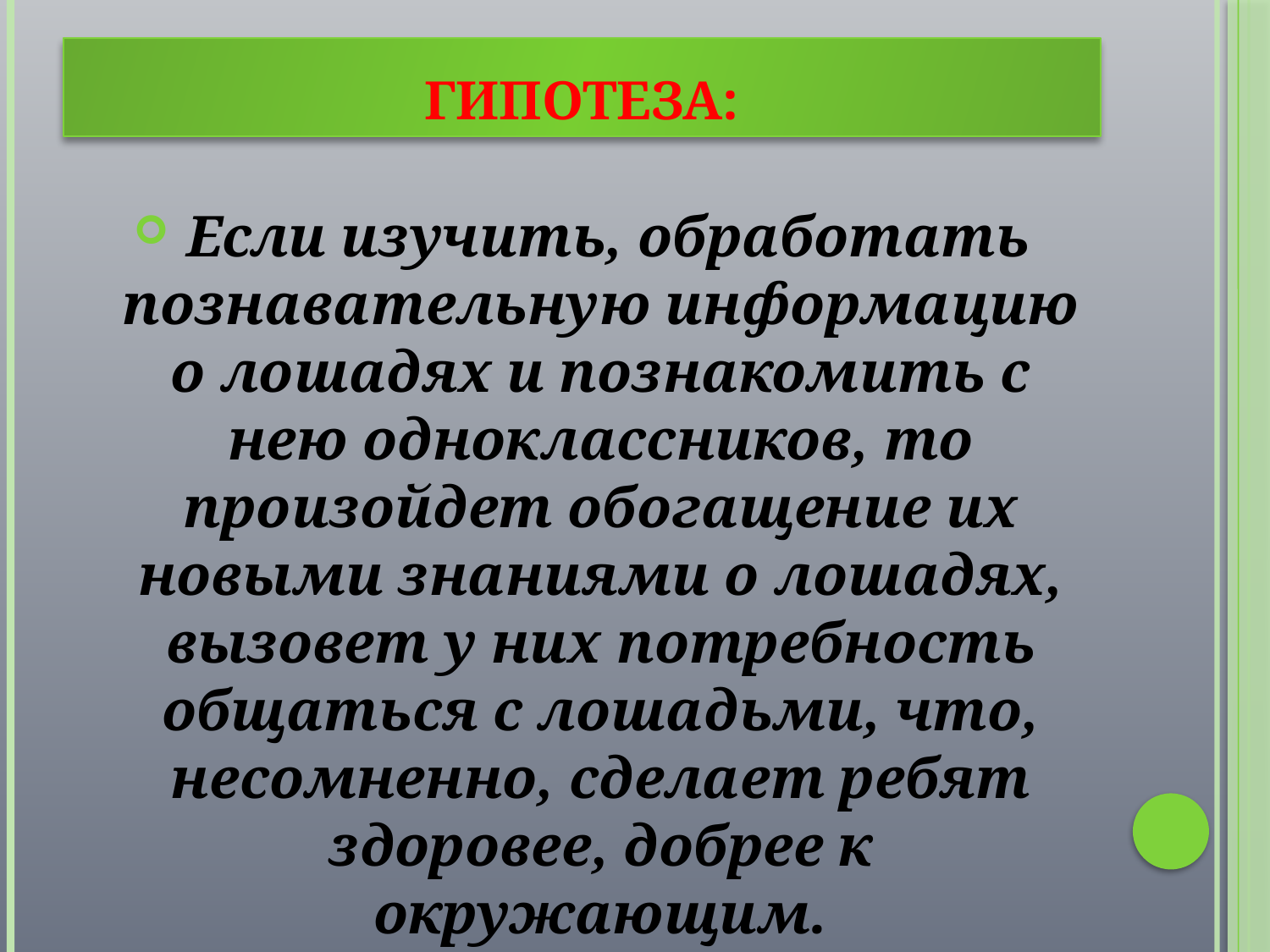

# Гипотеза:

 Если изучить, обработать познавательную информацию о лошадях и познакомить с нею одноклассников, то произойдет обогащение их новыми знаниями о лошадях, вызовет у них потребность общаться с лошадьми, что, несомненно, сделает ребят здоровее, добрее к окружающим.